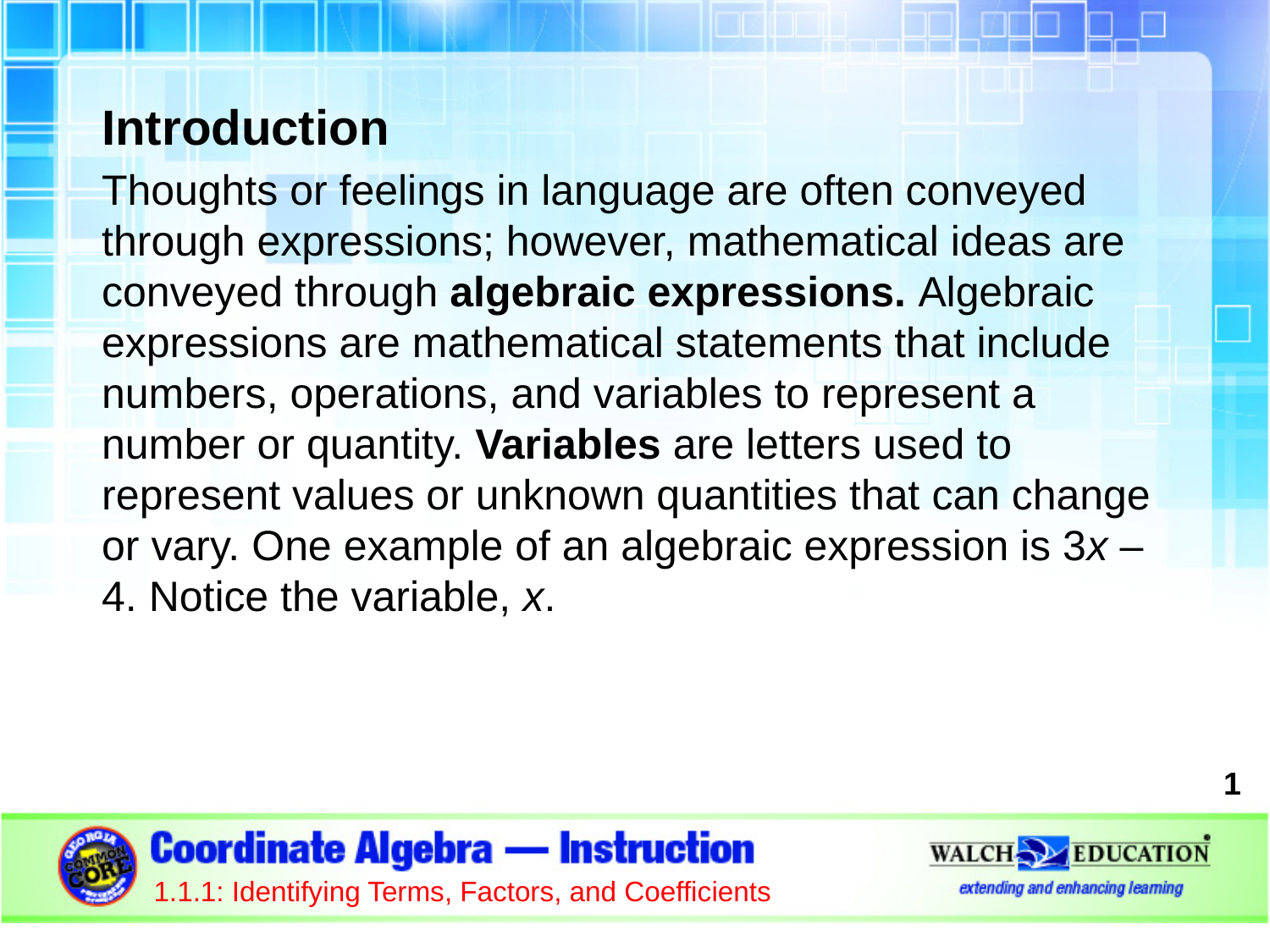

Introduction
Thoughts or feelings in language are often conveyed through expressions; however, mathematical ideas are conveyed through algebraic expressions. Algebraic expressions are mathematical statements that include numbers, operations, and variables to represent a number or quantity. Variables are letters used to represent values or unknown quantities that can change or vary. One example of an algebraic expression is 3x – 4. Notice the variable, x.
1
1.1.1: Identifying Terms, Factors, and Coefficients